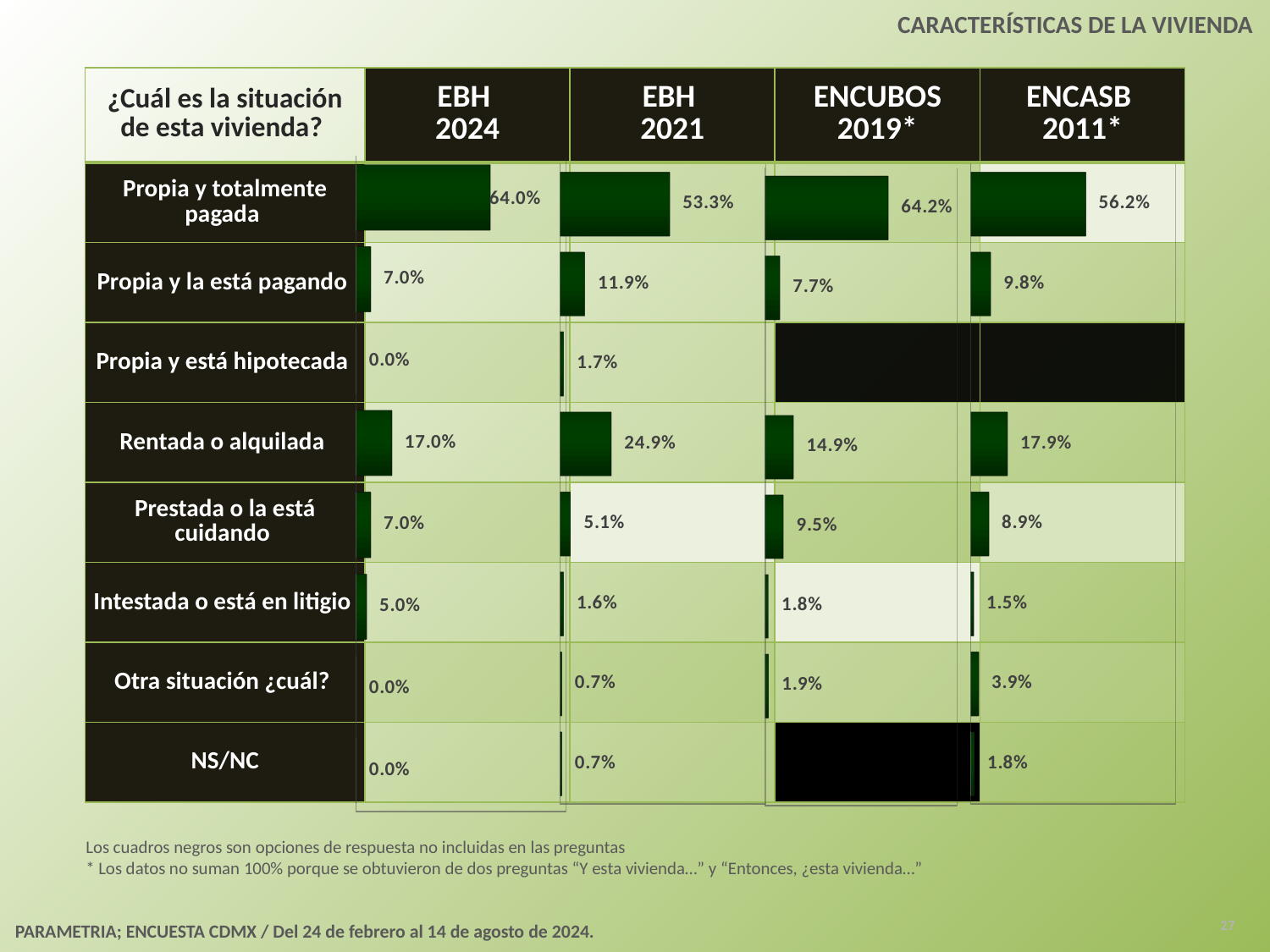

CARACTERÍSTICAS DE LA VIVIENDA
| ¿Cuál es la situación de esta vivienda? | EBH 2024 | EBH 2021 | ENCUBOS 2019\* | ENCASB 2011\* |
| --- | --- | --- | --- | --- |
| Propia y totalmente pagada |  |  |  |  |
| Propia y la está pagando |  |  |  |  |
| Propia y está hipotecada |  |  |  |  |
| Rentada o alquilada |  |  |  |  |
| Prestada o la está cuidando |  |  |  |  |
| Intestada o está en litigio |  |  |  |  |
| Otra situación ¿cuál? |  |  |  |  |
| NS/NC |  |  |  |  |

[unsupported chart]

[unsupported chart]

[unsupported chart]

[unsupported chart]

Los cuadros negros son opciones de respuesta no incluidas en las preguntas
* Los datos no suman 100% porque se obtuvieron de dos preguntas “Y esta vivienda…” y “Entonces, ¿esta vivienda…”
27
PARAMETRIA; ENCUESTA CDMX / Del 24 de febrero al 14 de agosto de 2024.